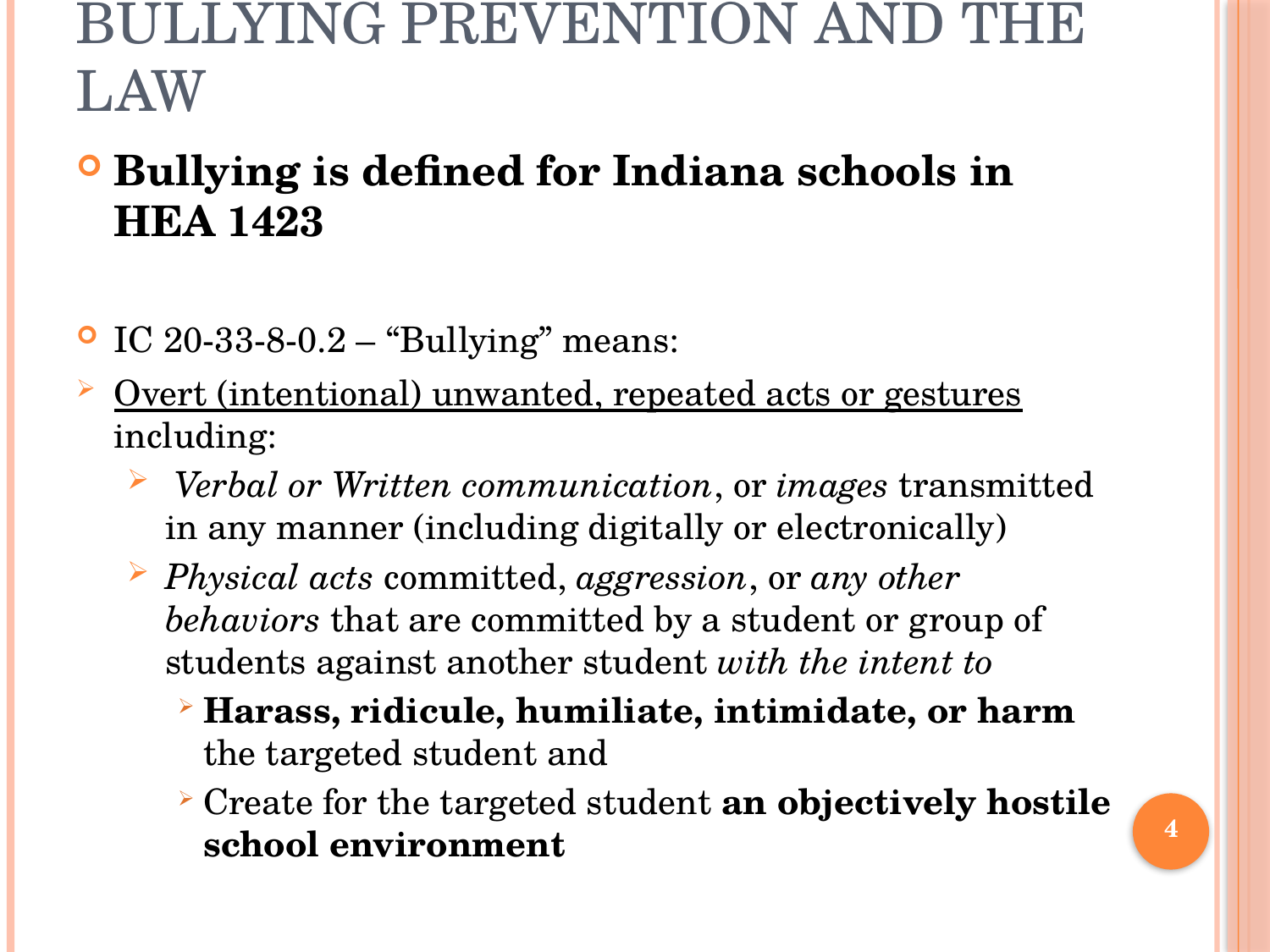

# Bullying Prevention and the Law
Bullying is defined for Indiana schools in HEA 1423

IC 20-33-8-0.2 – “Bullying” means:
Overt (intentional) unwanted, repeated acts or gestures including:
 Verbal or Written communication, or images transmitted in any manner (including digitally or electronically)
Physical acts committed, aggression, or any other behaviors that are committed by a student or group of students against another student with the intent to
Harass, ridicule, humiliate, intimidate, or harm the targeted student and
Create for the targeted student an objectively hostile school environment

4